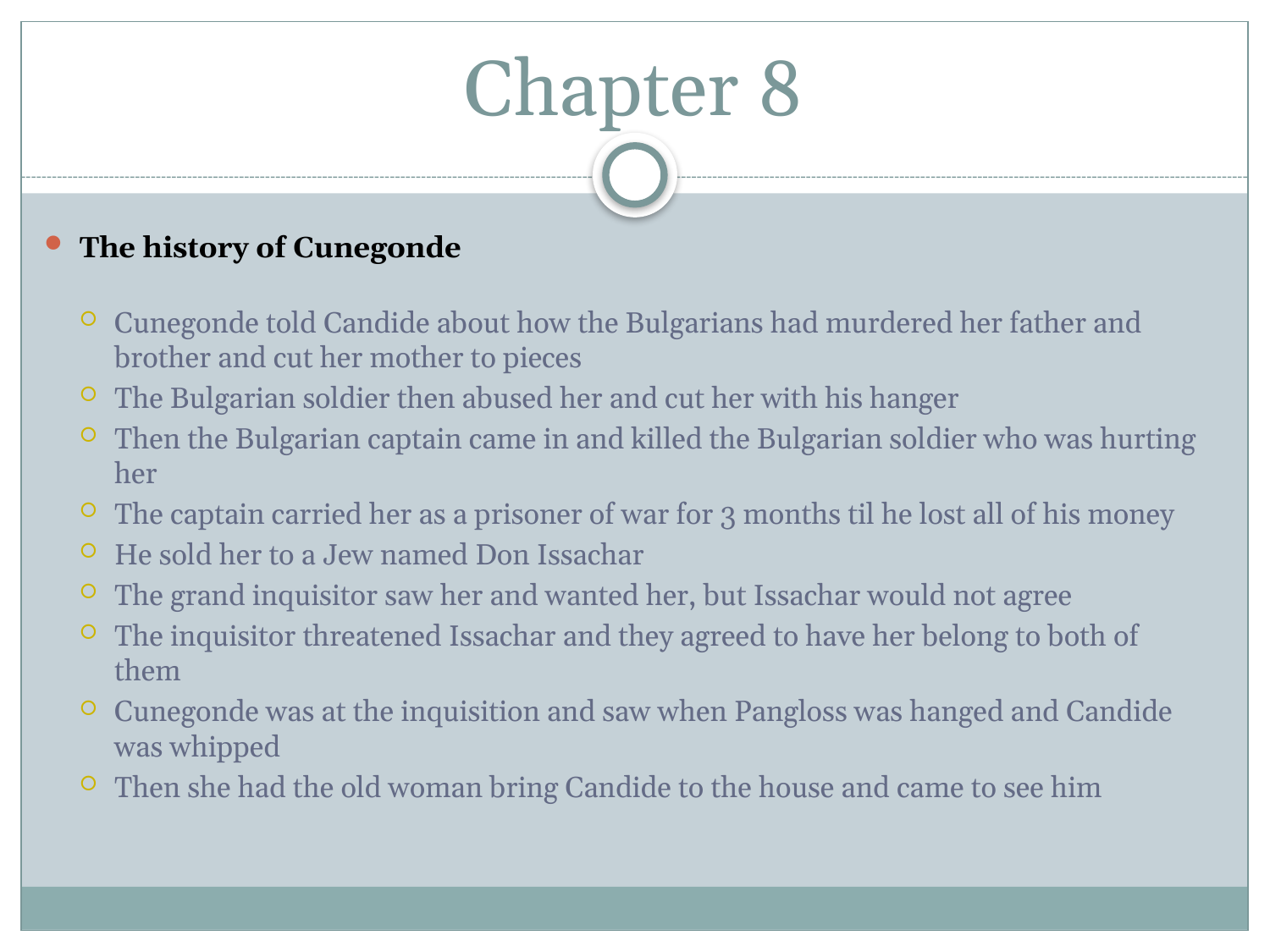

# Chapter 8
The history of Cunegonde
Cunegonde told Candide about how the Bulgarians had murdered her father and brother and cut her mother to pieces
The Bulgarian soldier then abused her and cut her with his hanger
Then the Bulgarian captain came in and killed the Bulgarian soldier who was hurting her
The captain carried her as a prisoner of war for 3 months til he lost all of his money
He sold her to a Jew named Don Issachar
The grand inquisitor saw her and wanted her, but Issachar would not agree
The inquisitor threatened Issachar and they agreed to have her belong to both of them
Cunegonde was at the inquisition and saw when Pangloss was hanged and Candide was whipped
Then she had the old woman bring Candide to the house and came to see him